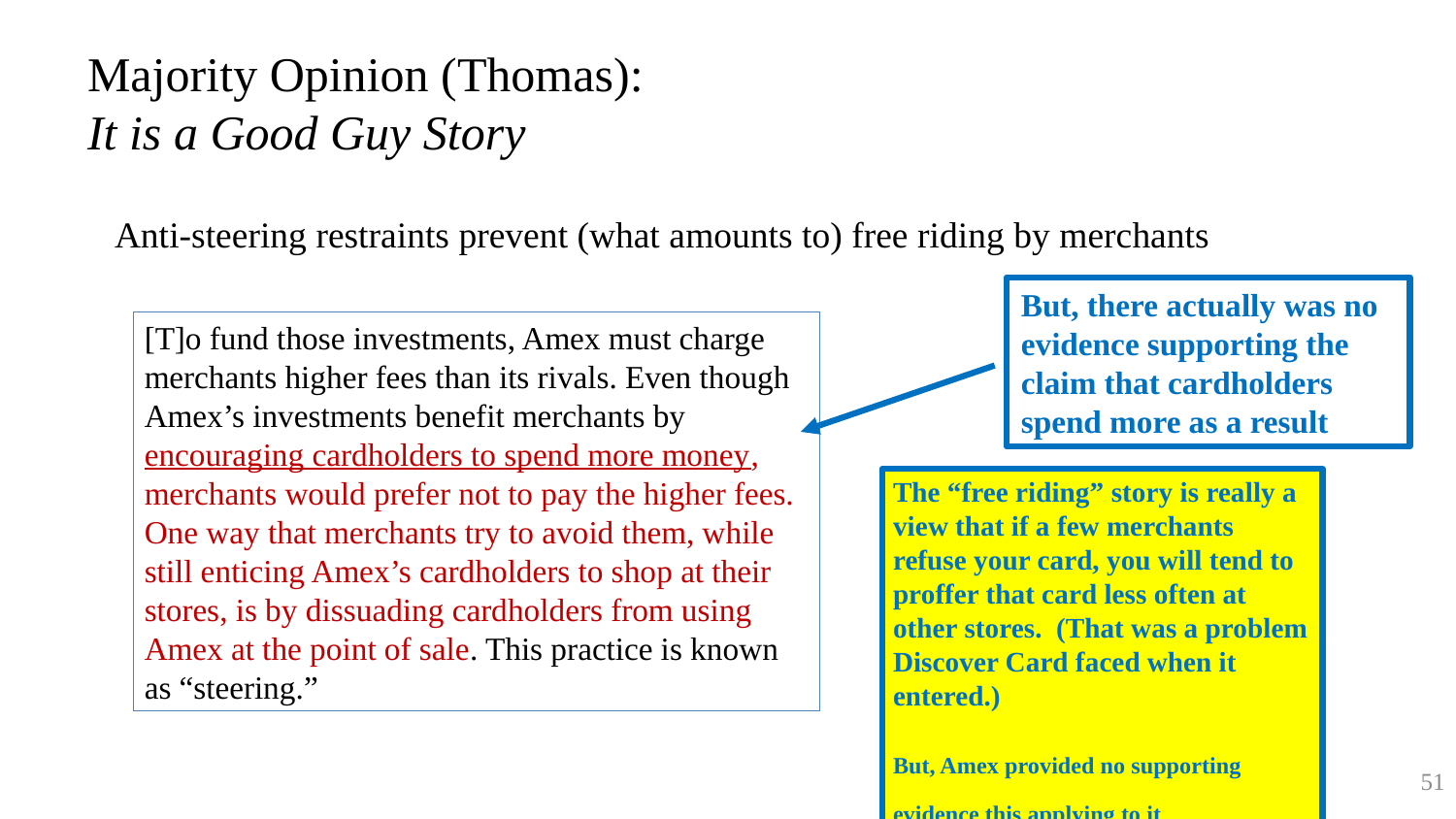

# Majority Opinion (Thomas): It is a Good Guy Story
Anti-steering restraints prevent (what amounts to) free riding by merchants

But, there actually was no evidence supporting the claim that cardholders spend more as a result
[T]o fund those investments, Amex must charge merchants higher fees than its rivals. Even though Amex’s investments benefit merchants by encouraging cardholders to spend more money, merchants would prefer not to pay the higher fees. One way that merchants try to avoid them, while still enticing Amex’s cardholders to shop at their stores, is by dissuading cardholders from using Amex at the point of sale. This practice is known as “steering.”
The “free riding” story is really a view that if a few merchants refuse your card, you will tend to proffer that card less often at other stores.  (That was a problem Discover Card faced when it entered.)

But, Amex provided no supporting evidence this applying to it
51